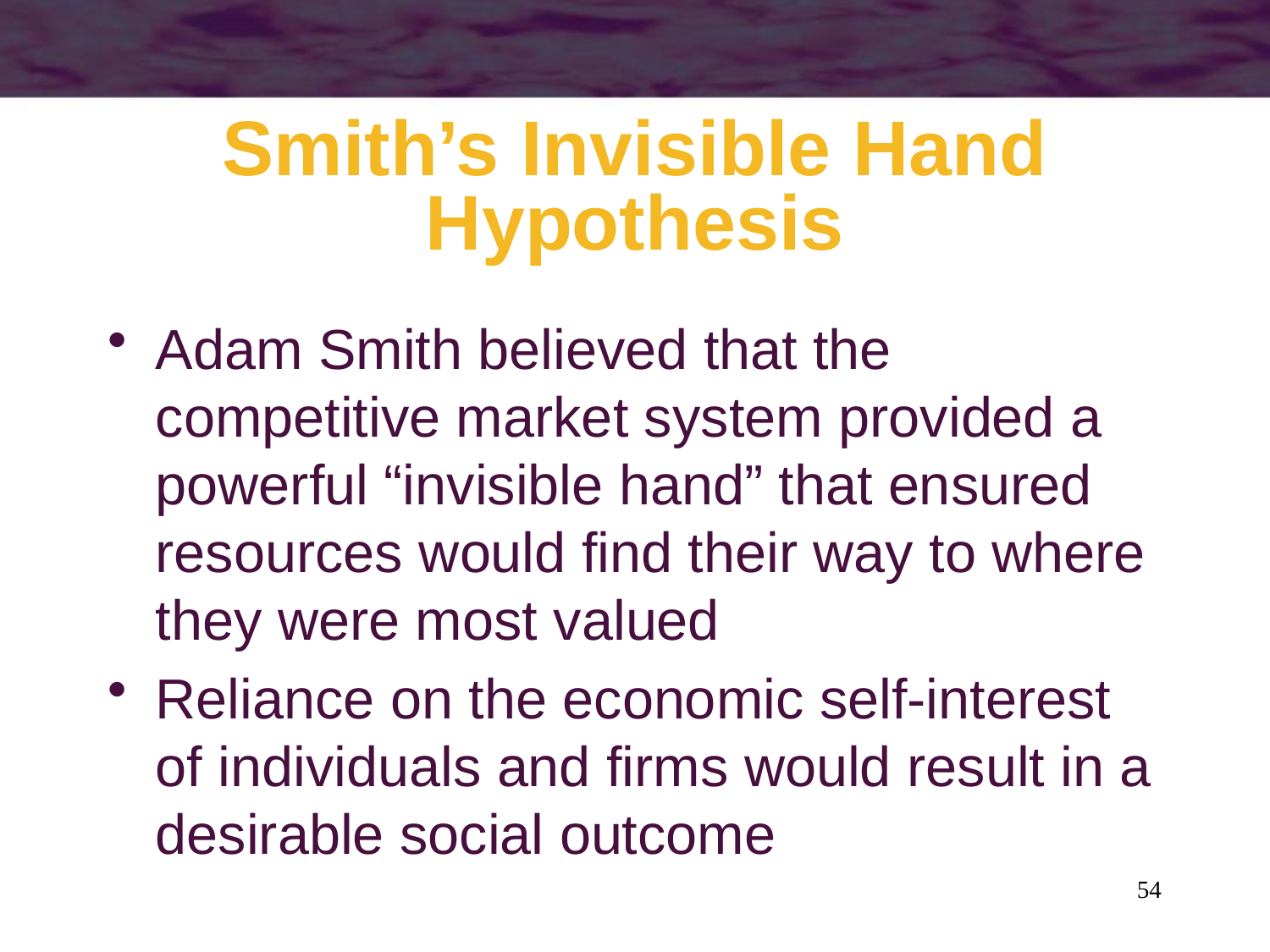

# Smith’s Invisible Hand Hypothesis
Adam Smith believed that the competitive market system provided a powerful “invisible hand” that ensured resources would find their way to where they were most valued
Reliance on the economic self-interest of individuals and firms would result in a desirable social outcome
54